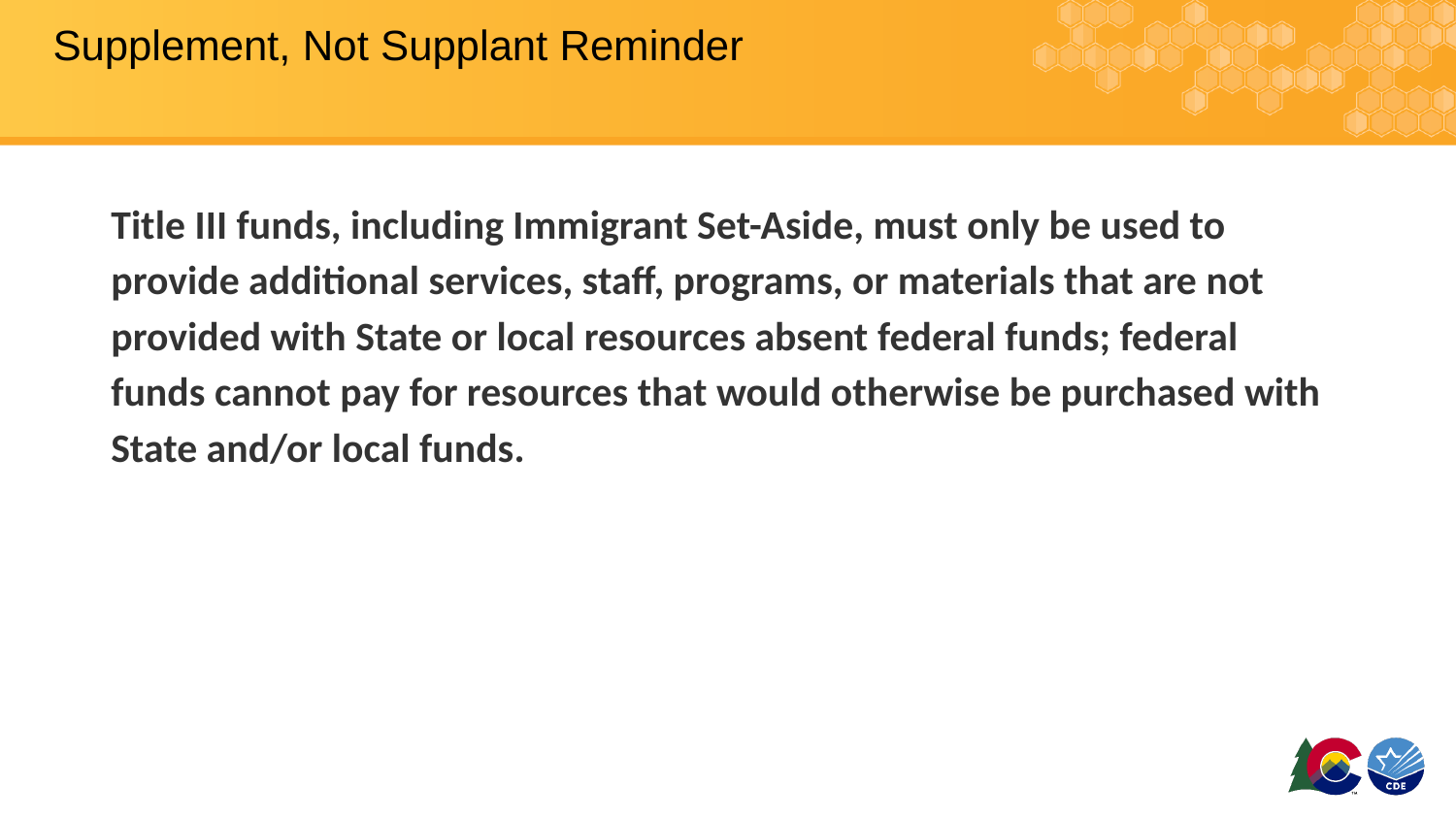

# Supplement, Not Supplant Reminder
Title III funds, including Immigrant Set-Aside, must only be used to provide additional services, staff, programs, or materials that are not provided with State or local resources absent federal funds; federal funds cannot pay for resources that would otherwise be purchased with State and/or local funds.